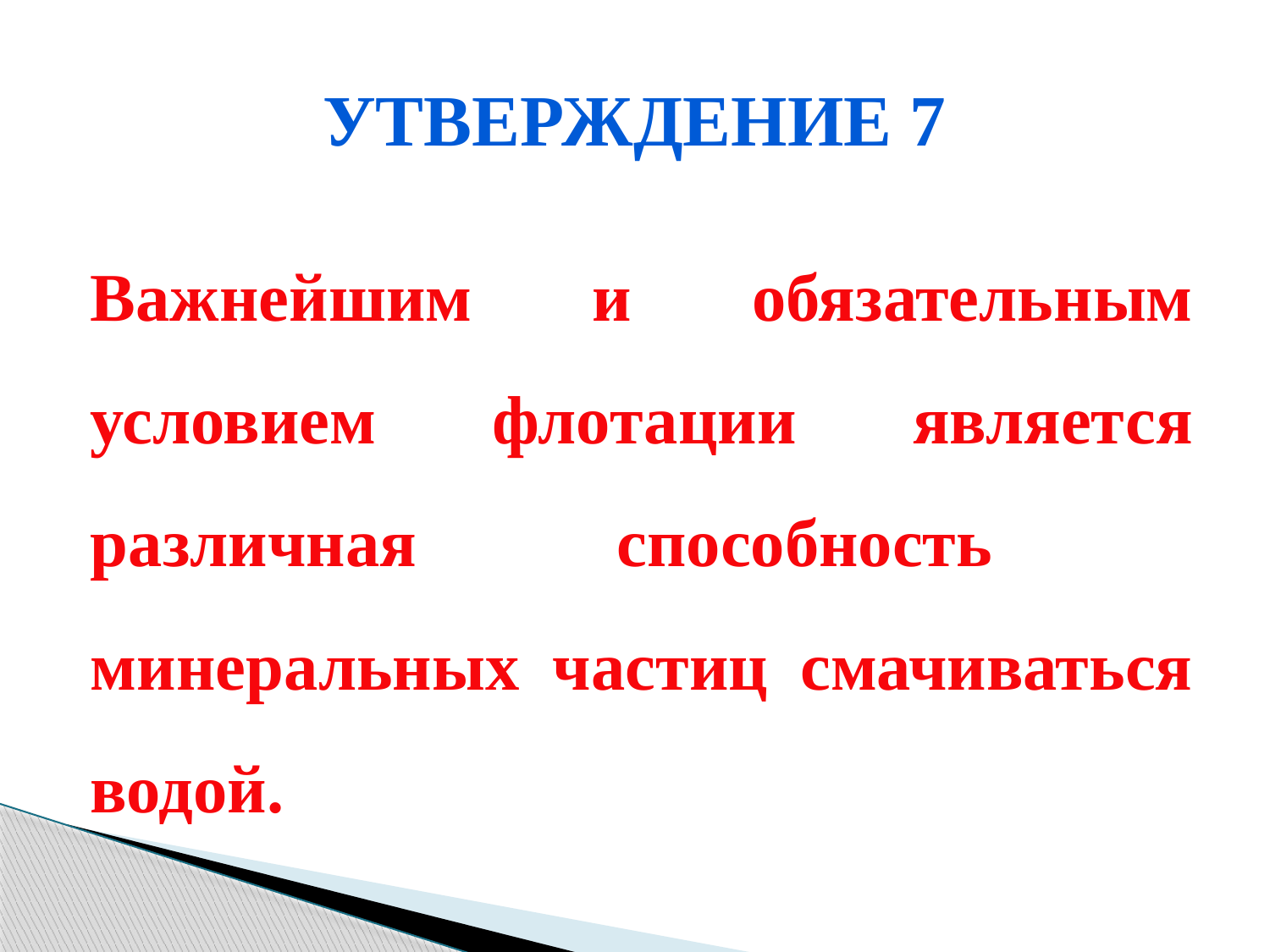

# Утверждение 7
Важнейшим и обязательным условием флотации является различная способность  минеральных частиц смачиваться водой.